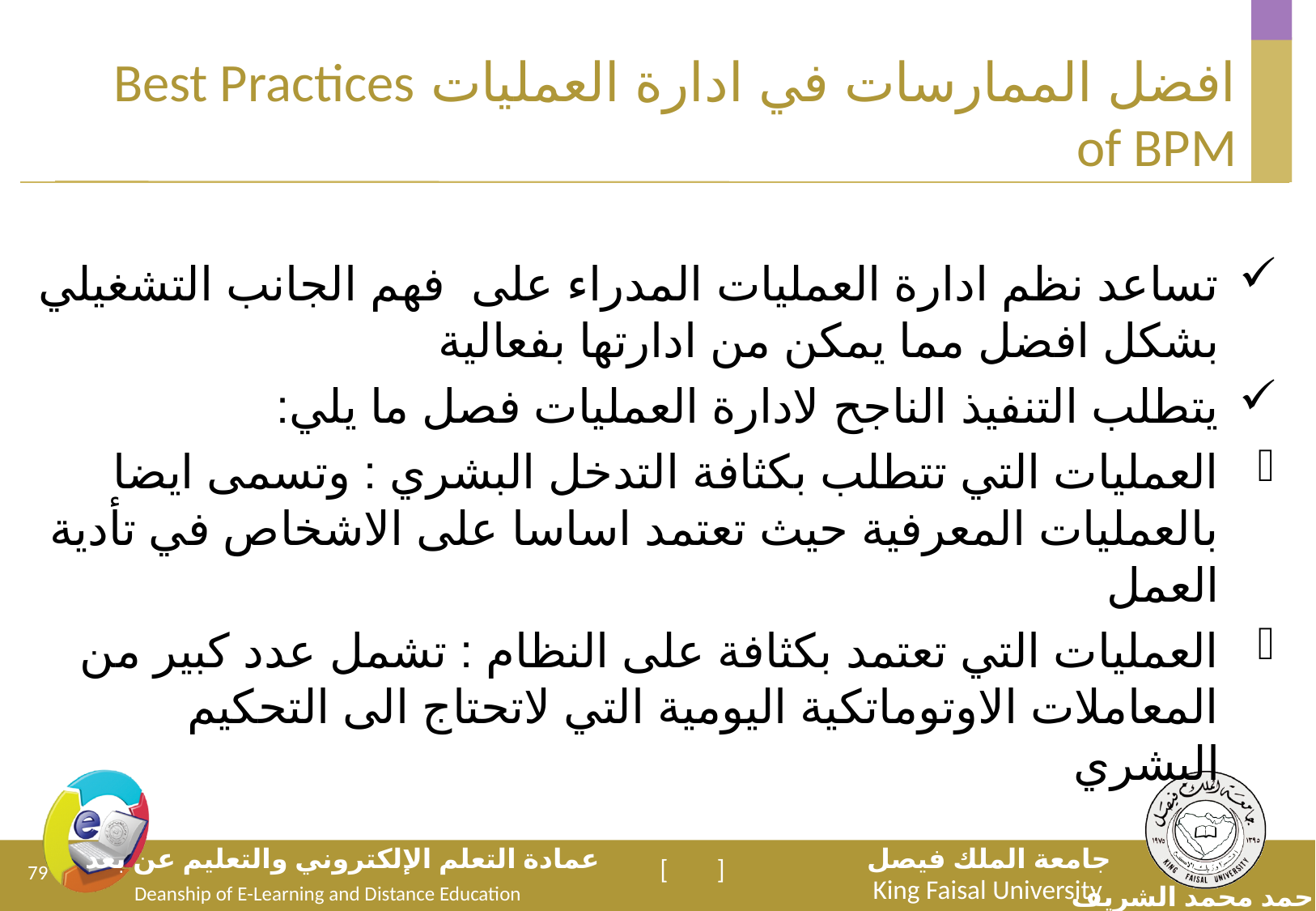

# افضل الممارسات في ادارة العمليات Best Practices of BPM

تساعد نظم ادارة العمليات المدراء على  فهم الجانب التشغيلي بشكل افضل مما يمكن من ادارتها بفعالية
يتطلب التنفيذ الناجح لادارة العمليات فصل ما يلي:
العمليات التي تتطلب بكثافة التدخل البشري : وتسمى ايضا بالعمليات المعرفية حيث تعتمد اساسا على الاشخاص في تأدية العمل
العمليات التي تعتمد بكثافة على النظام : تشمل عدد كبير من المعاملات الاوتوماتكية اليومية التي لاتحتاج الى التحكيم البشري

79